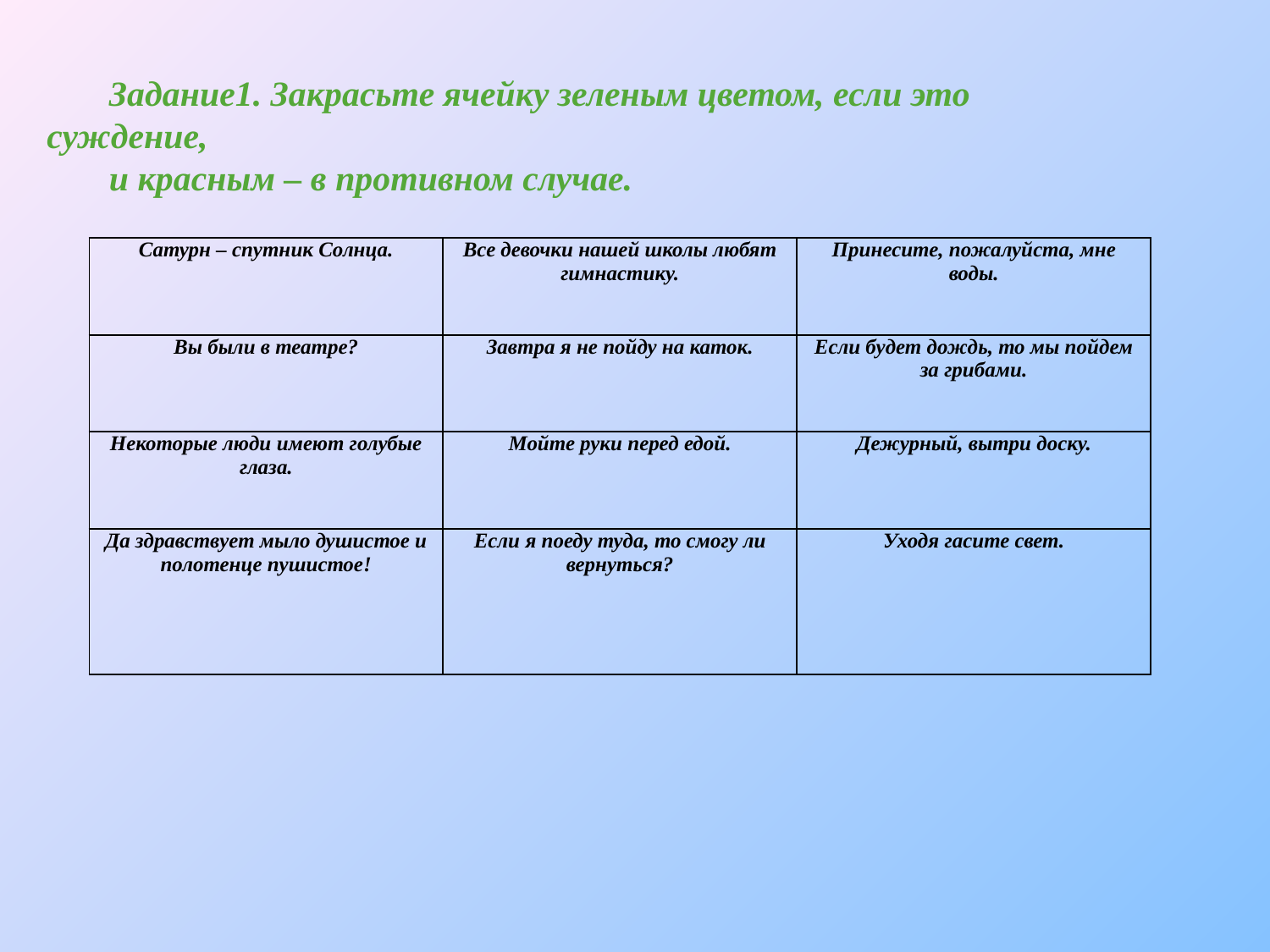

Задание1. Закрасьте ячейку зеленым цветом, если это суждение,
и красным – в противном случае.

#
| Сатурн – спутник Солнца. | Все девочки нашей школы любят гимнастику. | Принесите, пожалуйста, мне воды. |
| --- | --- | --- |
| Вы были в театре? | Завтра я не пойду на каток. | Если будет дождь, то мы пойдем за грибами. |
| Некоторые люди имеют голубые глаза. | Мойте руки перед едой. | Дежурный, вытри доску. |
| Да здравствует мыло душистое и полотенце пушистое! | Если я поеду туда, то смогу ли вернуться? | Уходя гасите свет. |